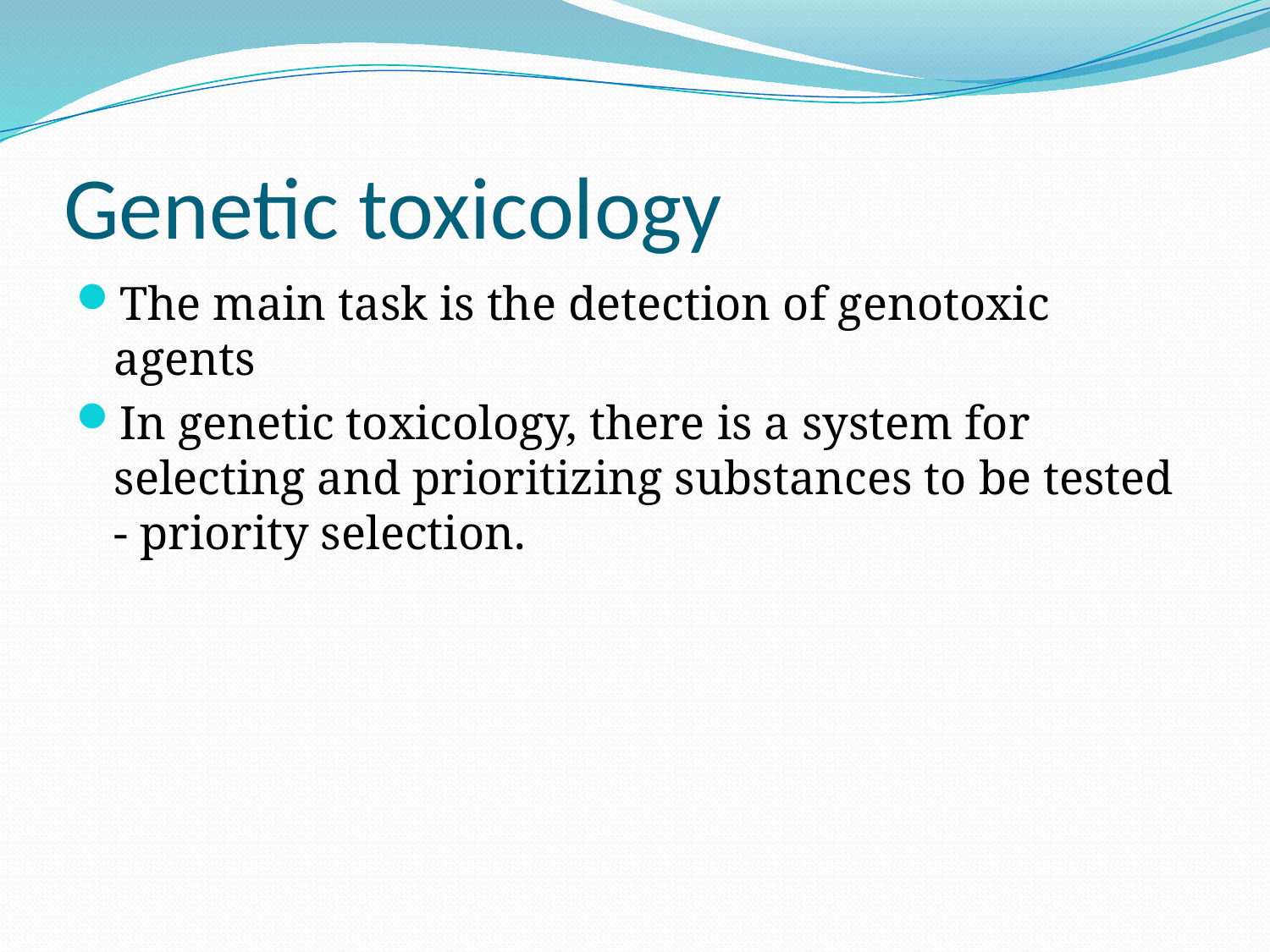

# Genetic toxicology
The main task is the detection of genotoxic agents
In genetic toxicology, there is a system for selecting and prioritizing substances to be tested - priority selection.